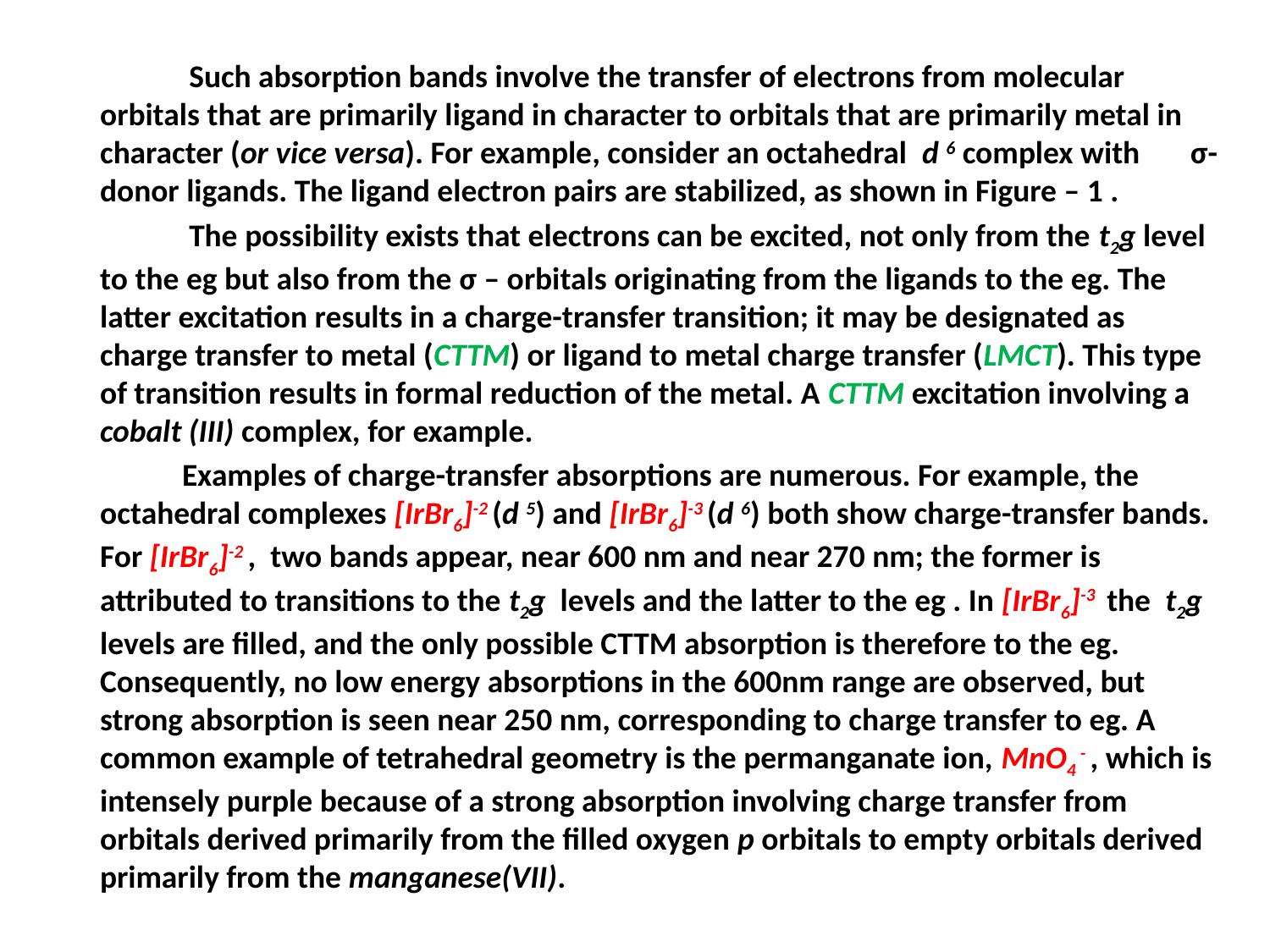

Such absorption bands involve the transfer of electrons from molecular orbitals that are primarily ligand in character to orbitals that are primarily metal in character (or vice versa). For example, consider an octahedral  d 6 complex with       σ-donor ligands. The ligand electron pairs are stabilized, as shown in Figure – 1 .
                   The possibility exists that electrons can be excited, not only from the t2g level to the eg but also from the σ – orbitals originating from the ligands to the eg. The latter excitation results in a charge-transfer transition; it may be designated as charge transfer to metal (CTTM) or ligand to metal charge transfer (LMCT). This type of transition results in formal reduction of the metal. A CTTM excitation involving a cobalt (III) complex, for example.
                  Examples of charge-transfer absorptions are numerous. For example, the octahedral complexes [IrBr6]-2 (d 5) and [IrBr6]-3 (d 6) both show charge-transfer bands. For [IrBr6]-2 ,  two bands appear, near 600 nm and near 270 nm; the former is attributed to transitions to the t2g  levels and the latter to the eg . In [IrBr6]-3  the  t2g  levels are filled, and the only possible CTTM absorption is therefore to the eg. Consequently, no low energy absorptions in the 600nm range are observed, but strong absorption is seen near 250 nm, corresponding to charge transfer to eg. A common example of tetrahedral geometry is the permanganate ion, MnO4 - , which is intensely purple because of a strong absorption involving charge transfer from orbitals derived primarily from the filled oxygen p orbitals to empty orbitals derived primarily from the manganese(VII).